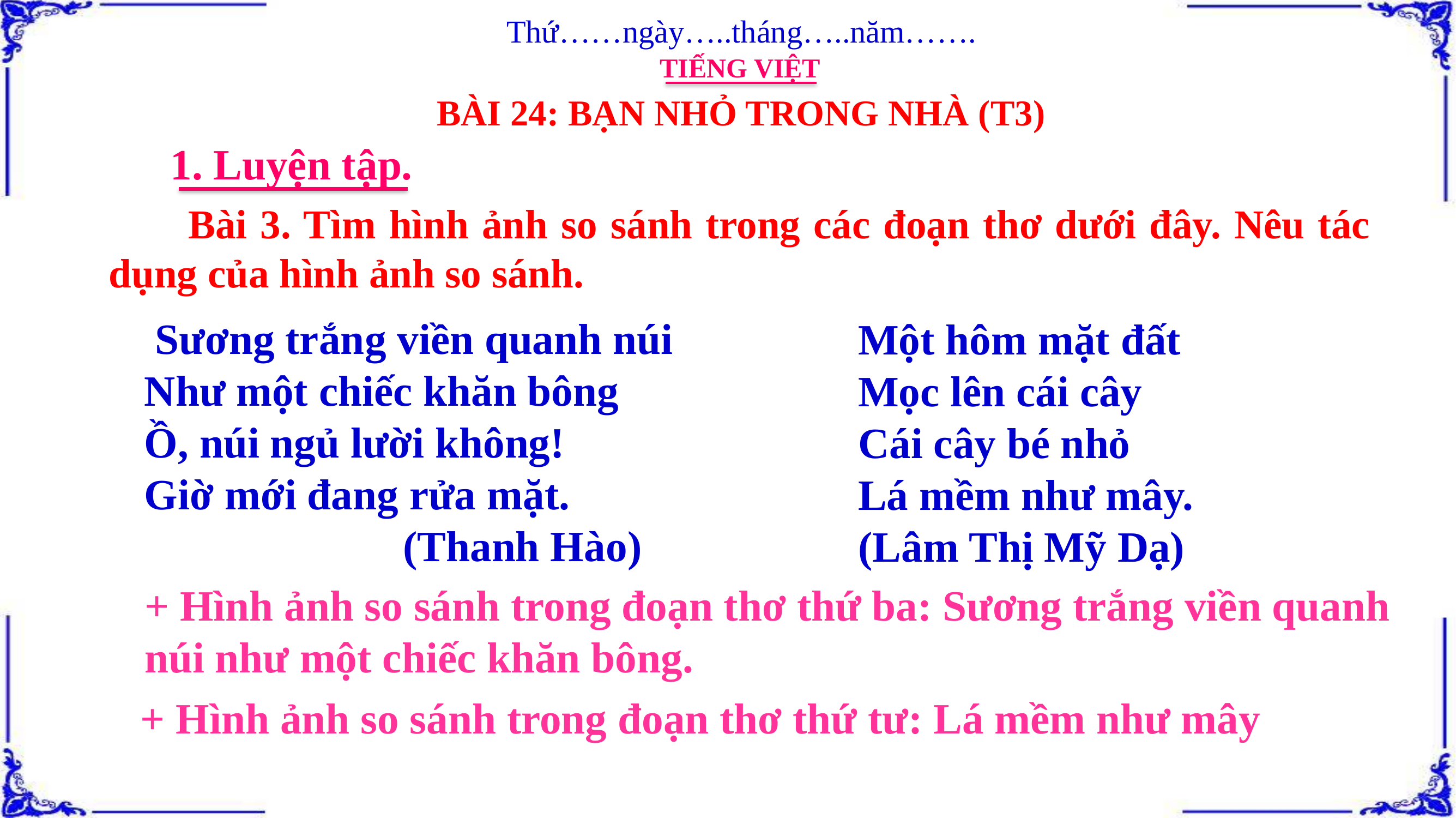

Thứ……ngày…..tháng…..năm…….
TIẾNG VIỆT
BÀI 24: BẠN NHỎ TRONG NHÀ (T3)
1. Luyện tập.
      Bài 3. Tìm hình ảnh so sánh trong các đoạn thơ dưới đây. Nêu tác dụng của hình ảnh so sánh.
 Sương trắng viền quanh núi
Như một chiếc khăn bông
Ồ, núi ngủ lười không!
Giờ mới đang rửa mặt.
                        (Thanh Hào)
Một hôm mặt đất
Mọc lên cái cây
Cái cây bé nhỏ
Lá mềm như mây.
(Lâm Thị Mỹ Dạ)
+ Hình ảnh so sánh trong đoạn thơ thứ ba: Sương trắng viền quanh núi như một chiếc khăn bông.
+ Hình ảnh so sánh trong đoạn thơ thứ tư: Lá mềm như mây